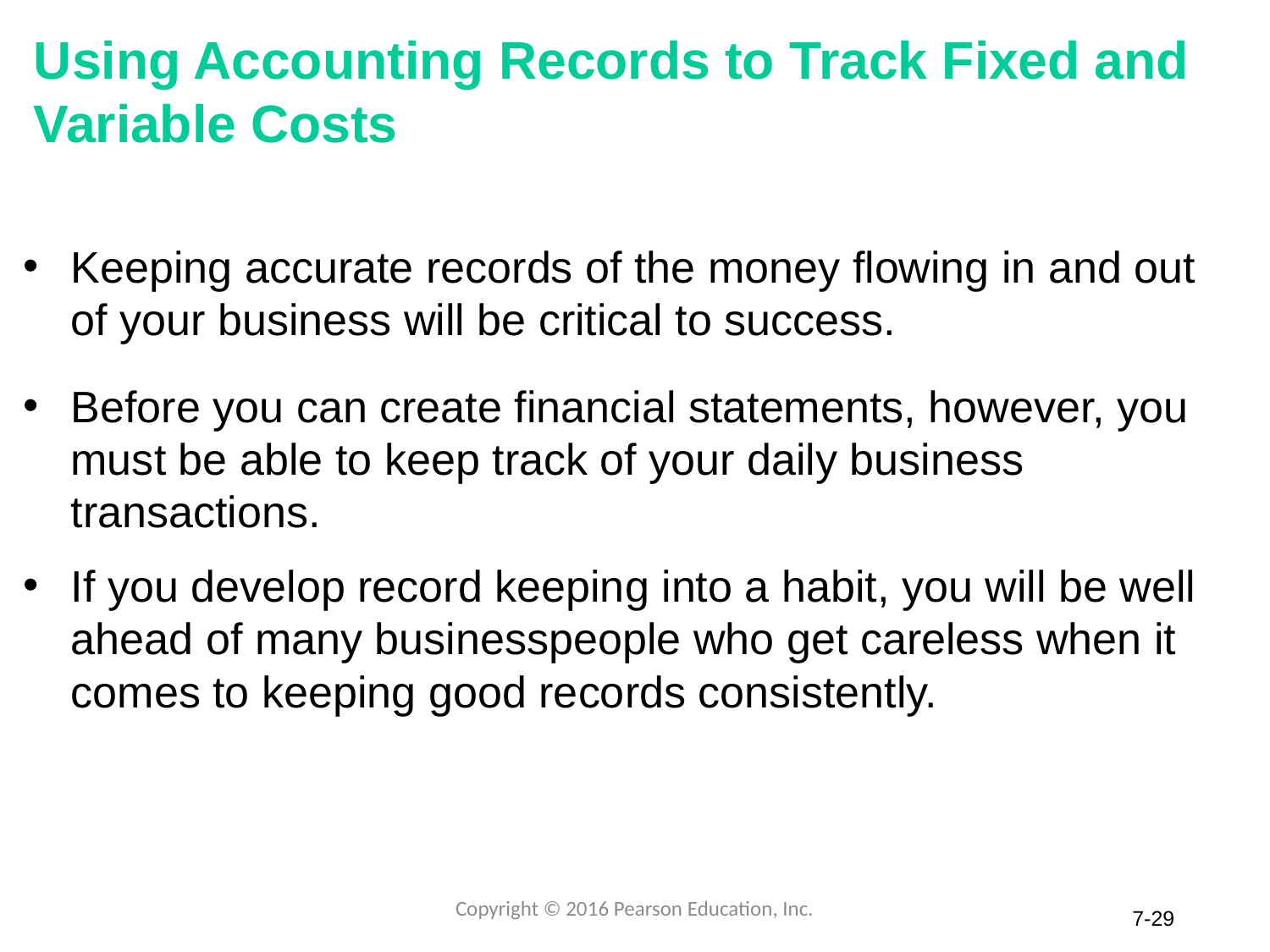

# Using Accounting Records to Track Fixed and Variable Costs
Keeping accurate records of the money flowing in and out of your business will be critical to success.

Before you can create financial statements, however, you must be able to keep track of your daily business transactions.

If you develop record keeping into a habit, you will be well ahead of many businesspeople who get careless when it comes to keeping good records consistently.
Copyright © 2016 Pearson Education, Inc.